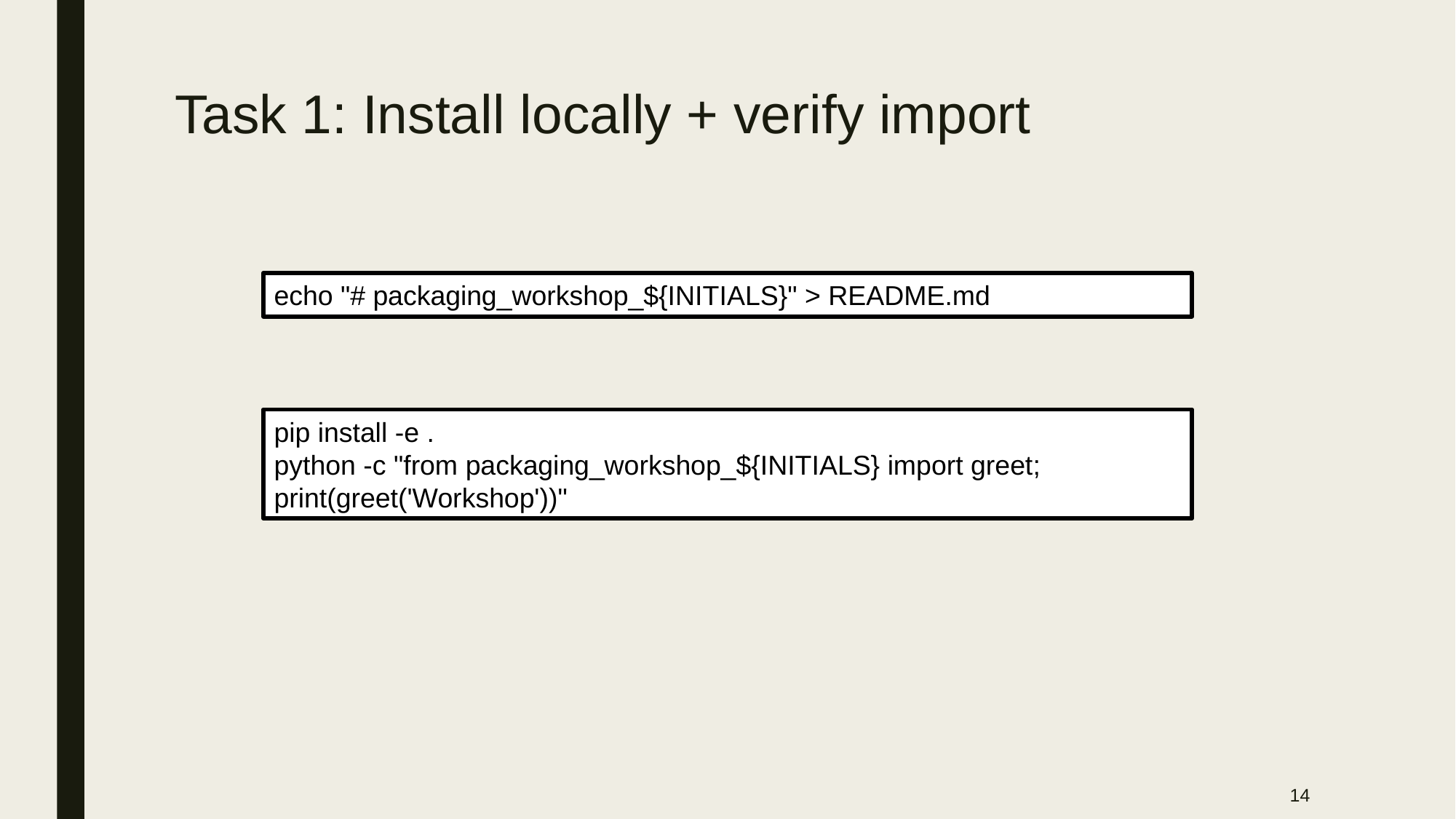

# Task 1: Install locally + verify import

echo "# packaging_workshop_${INITIALS}" > README.md
pip install -e .
python -c "from packaging_workshop_${INITIALS} import greet; print(greet('Workshop'))"
14